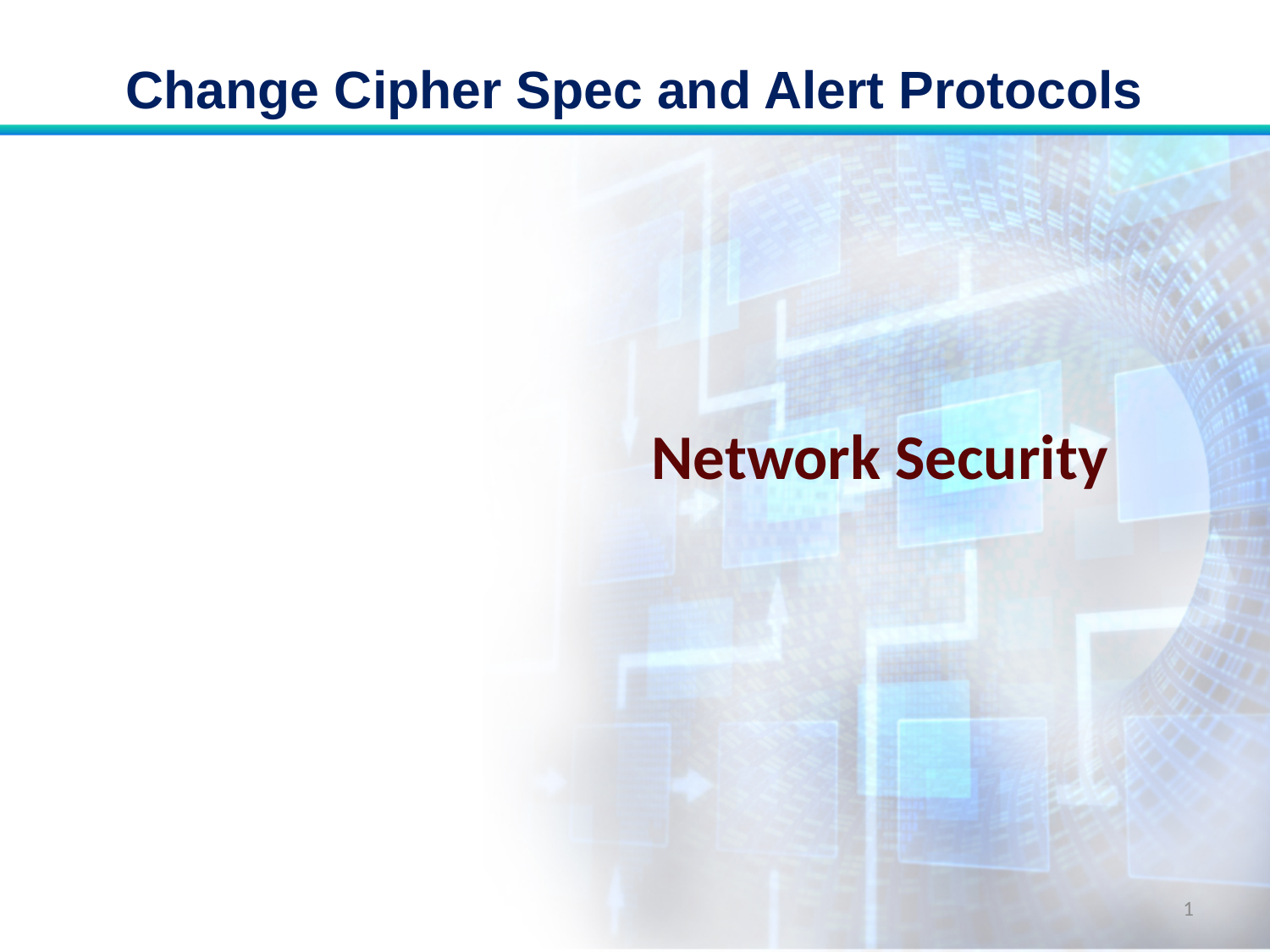

# Change Cipher Spec and Alert Protocols
Network Security
1